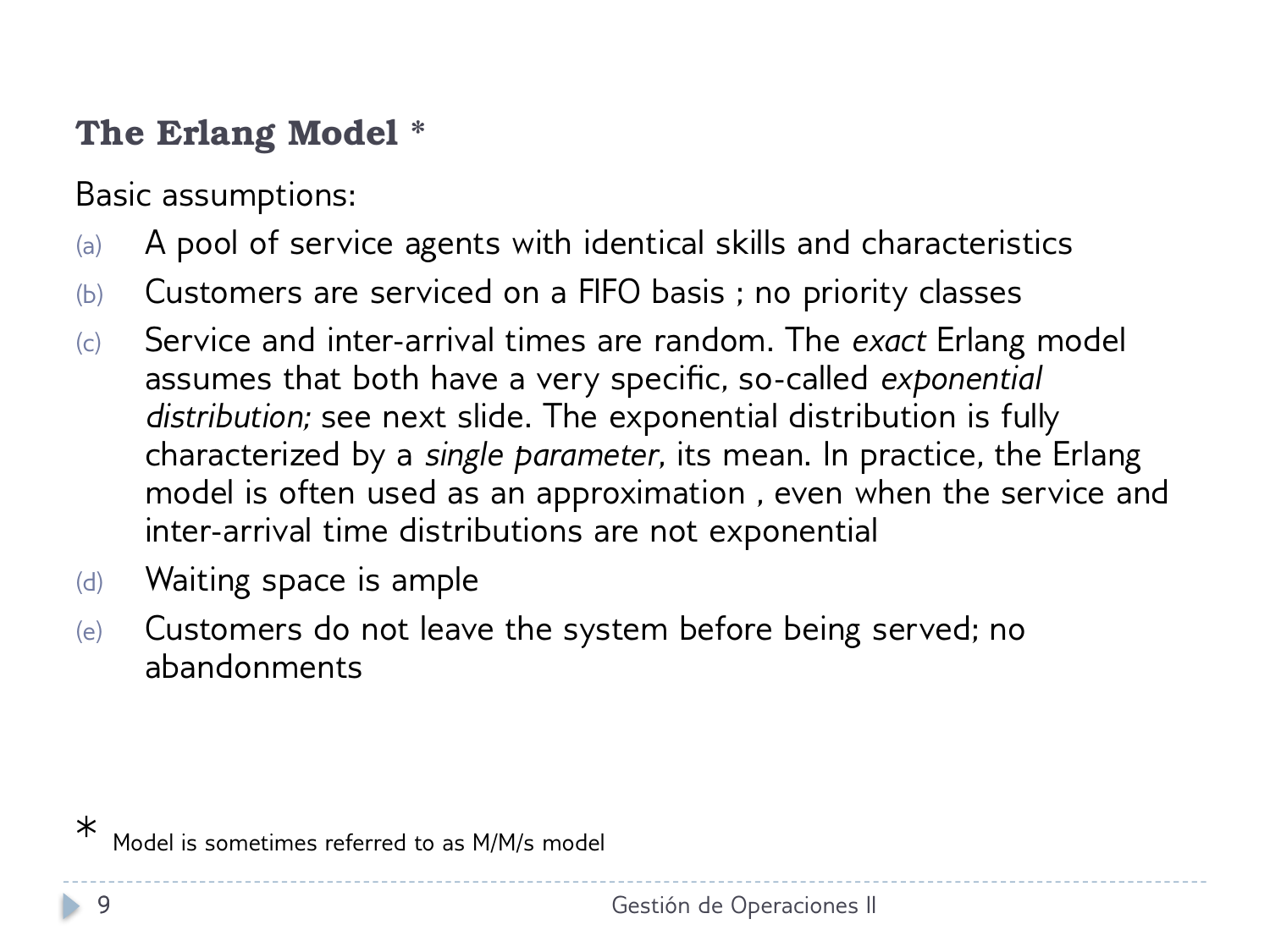

The Erlang Model *
Basic assumptions:
A pool of service agents with identical skills and characteristics
Customers are serviced on a FIFO basis ; no priority classes
Service and inter-arrival times are random. The exact Erlang model assumes that both have a very specific, so-called exponential distribution; see next slide. The exponential distribution is fully characterized by a single parameter, its mean. In practice, the Erlang model is often used as an approximation , even when the service and inter-arrival time distributions are not exponential
Waiting space is ample
Customers do not leave the system before being served; no abandonments

* Model is sometimes referred to as M/M/s model
9
9
Gestión de Operaciones II